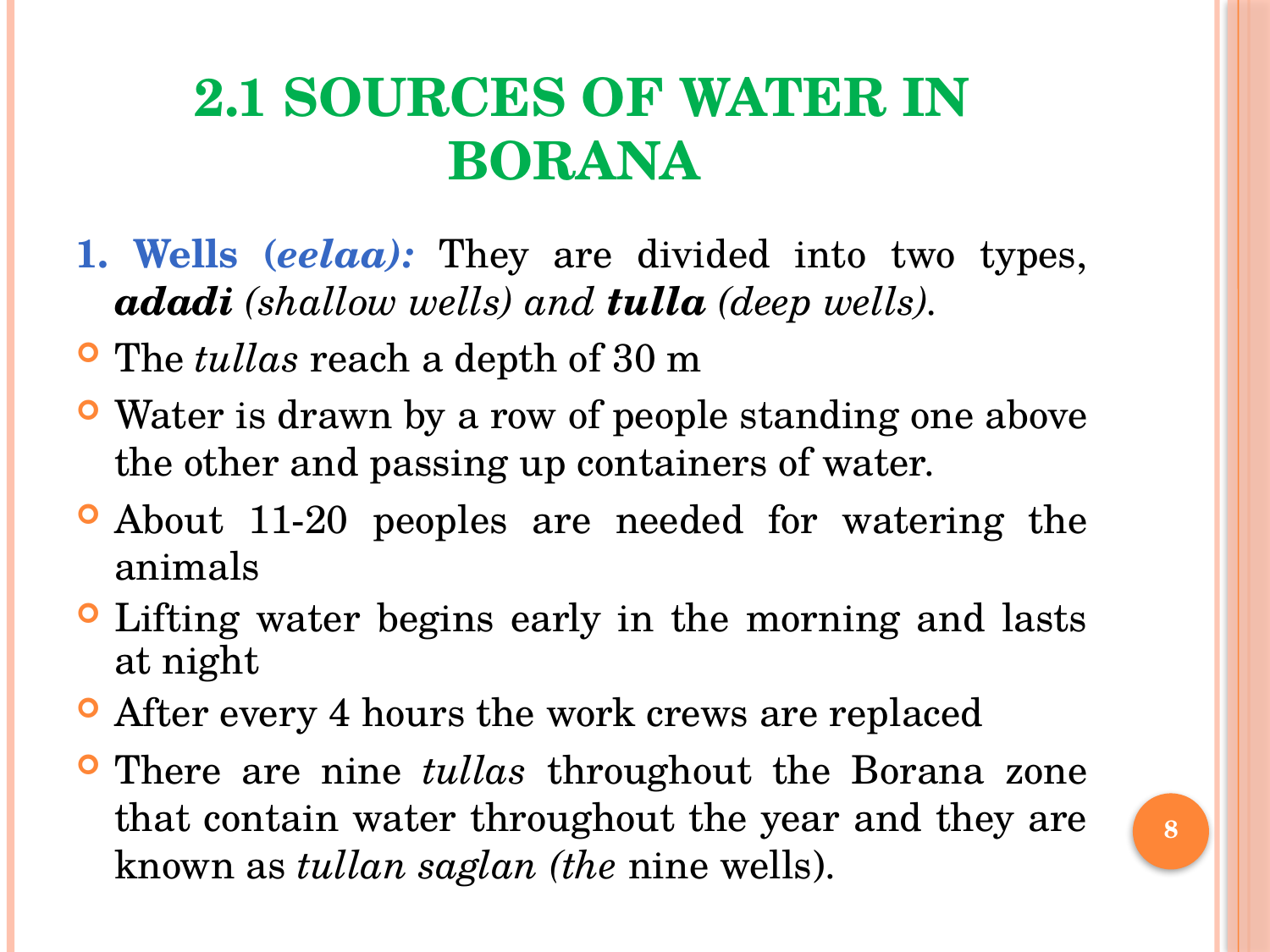

# 2.1 Sources of Water In BoranA
1. Wells (eelaa): They are divided into two types, adadi (shallow wells) and tulla (deep wells).
The tullas reach a depth of 30 m
Water is drawn by a row of people standing one above the other and passing up containers of water.
About 11-20 peoples are needed for watering the animals
Lifting water begins early in the morning and lasts at night
After every 4 hours the work crews are replaced
There are nine tullas throughout the Borana zone that contain water throughout the year and they are known as tullan saglan (the nine wells).
8